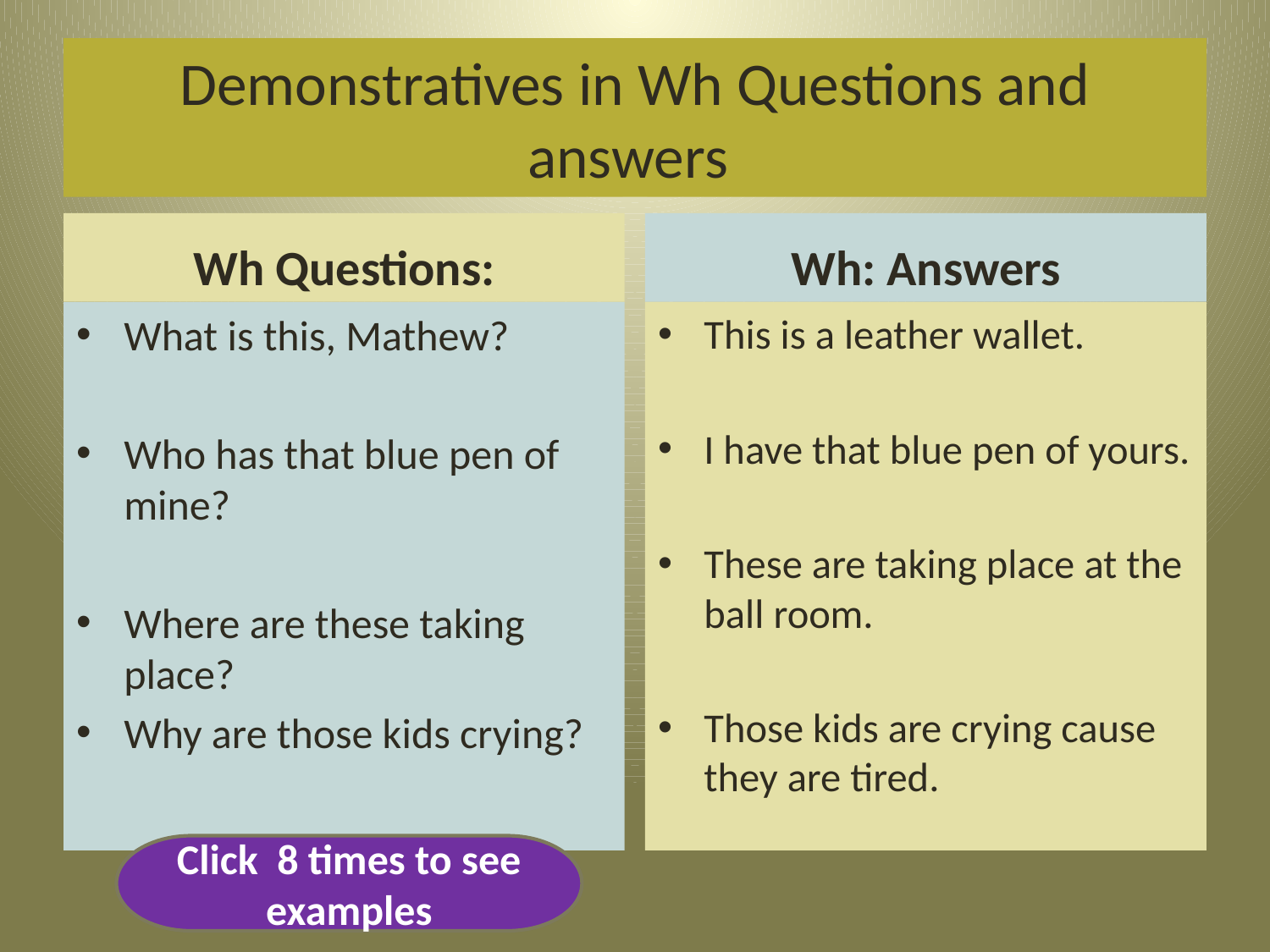

# Demonstratives in Wh Questions and answers
Wh Questions:
Wh: Answers
What is this, Mathew?

Who has that blue pen of mine?

Where are these taking place?
Why are those kids crying?

This is a leather wallet.

I have that blue pen of yours.

These are taking place at the ball room.

Those kids are crying cause they are tired.
Click  8 times to see examples